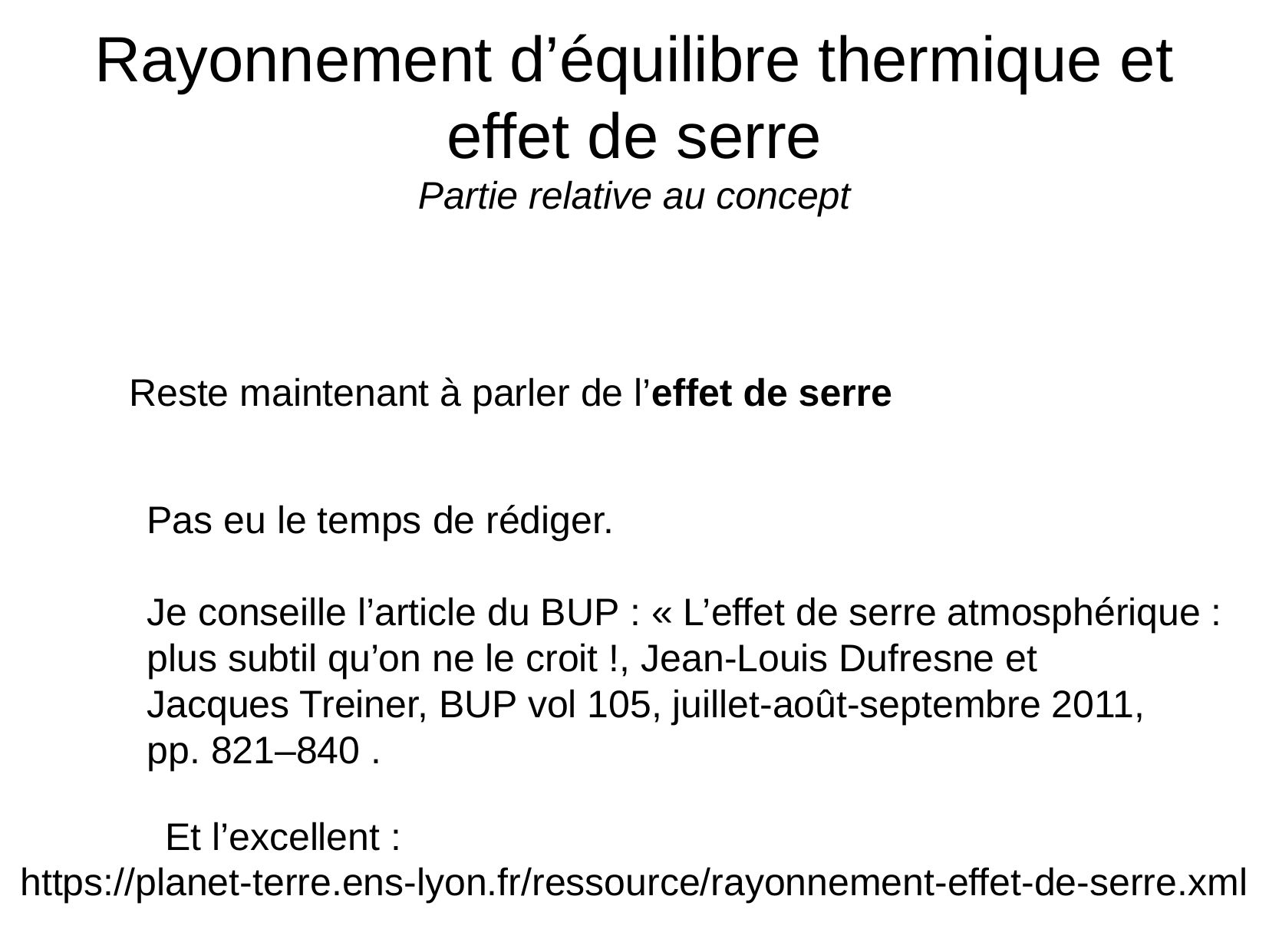

# Rayonnement d’équilibre thermique et effet de serre Partie relative au concept
Reste maintenant à parler de l’effet de serre
Pas eu le temps de rédiger.

Je conseille l’article du BUP : « L’effet de serre atmosphérique :
plus subtil qu’on ne le croit !, Jean-Louis Dufresne et
Jacques Treiner, BUP vol 105, juillet-août-septembre 2011,
pp. 821–840 .
Et l’excellent :
https://planet-terre.ens-lyon.fr/ressource/rayonnement-effet-de-serre.xml